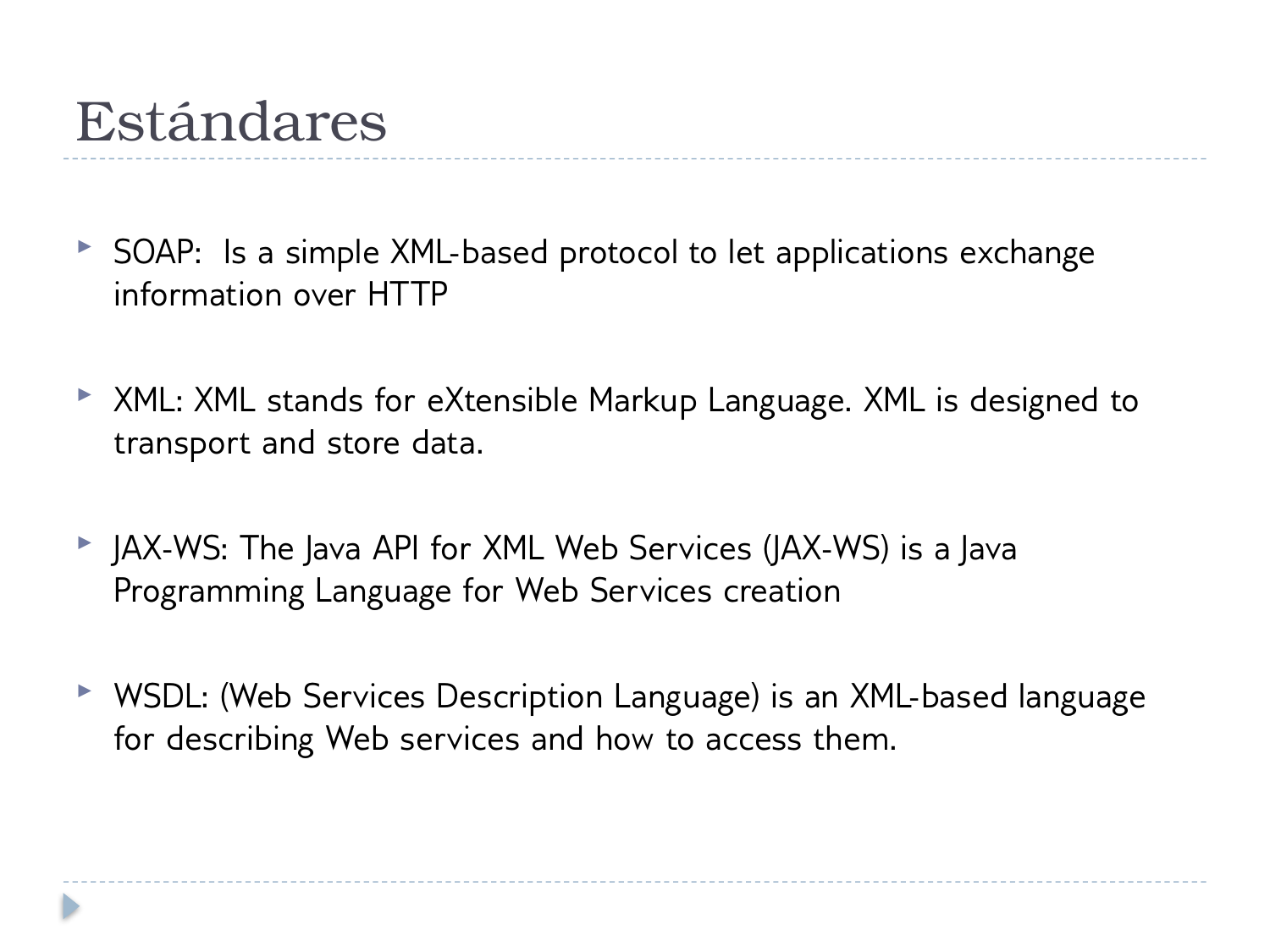

# Estándares

SOAP:  Is a simple XML-based protocol to let applications exchange information over HTTP

XML: XML stands for eXtensible Markup Language. XML is designed to transport and store data.

JAX-WS: The Java API for XML Web Services (JAX-WS) is a Java Programming Language for Web Services creation

WSDL: (Web Services Description Language) is an XML-based language for describing Web services and how to access them.